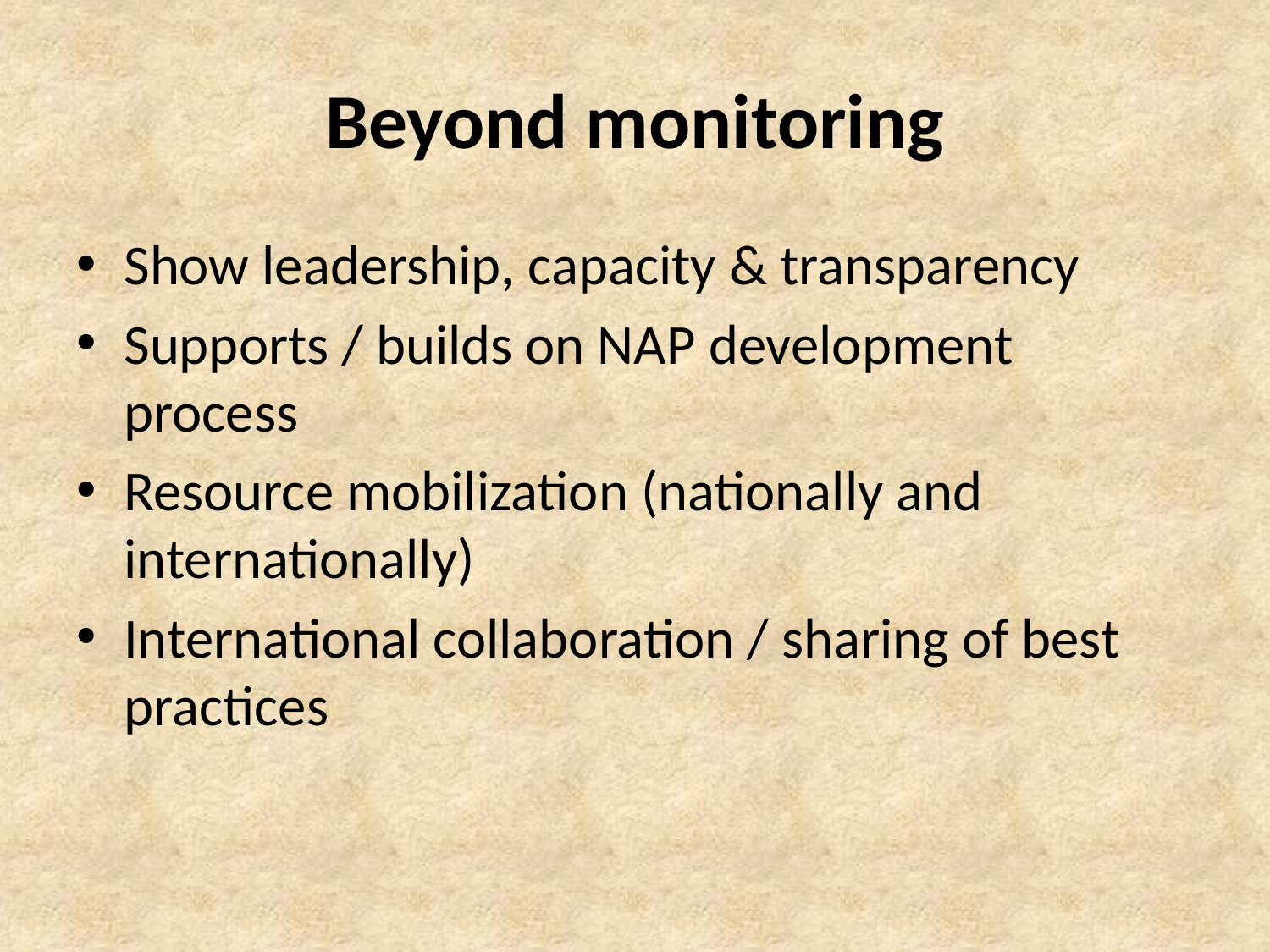

# Beyond monitoring
Show leadership, capacity & transparency
Supports / builds on NAP development process
Resource mobilization (nationally and internationally)
International collaboration / sharing of best practices